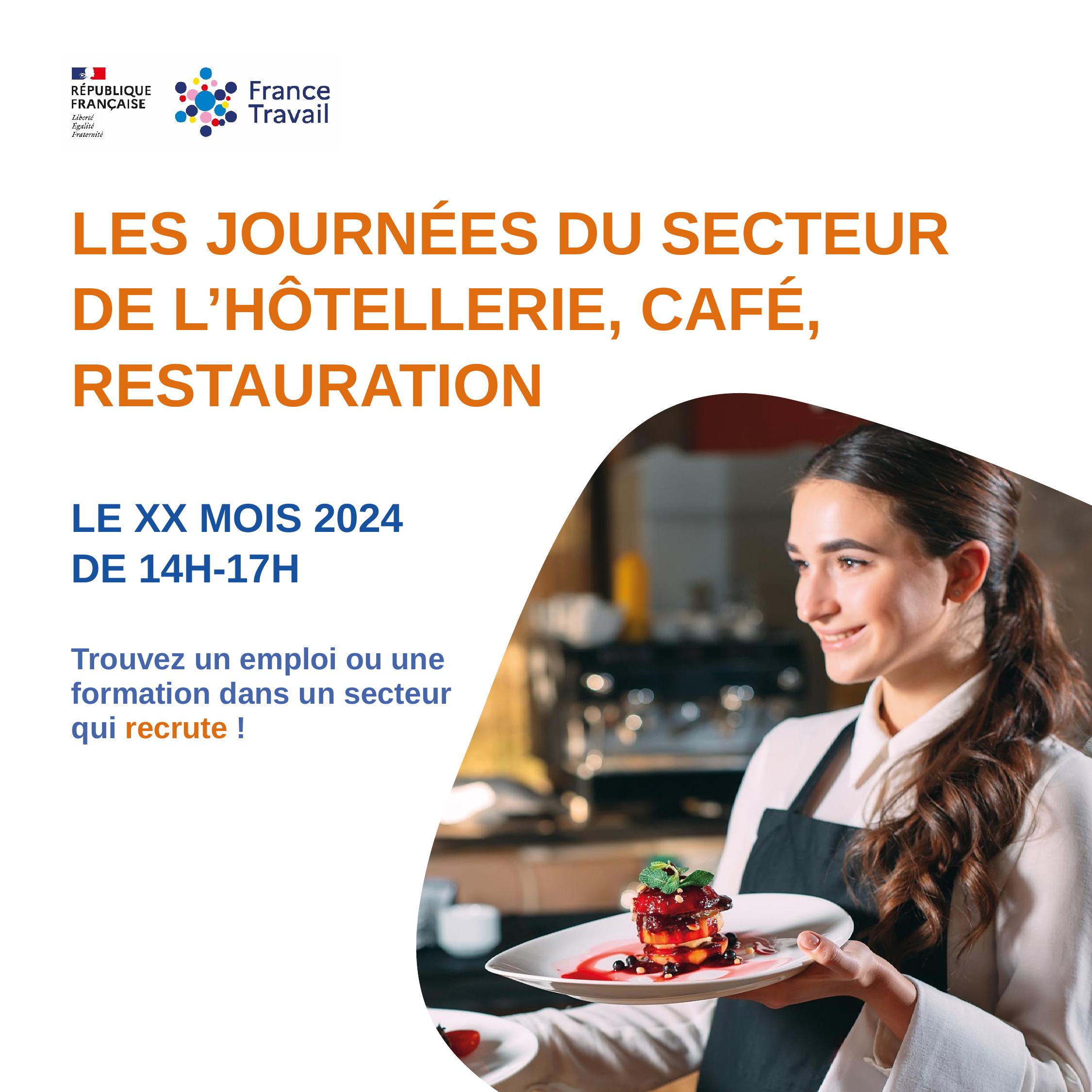

Les journées du secteur de l’hôtellerie, café, restauration

Le xx mois 2024
De 14h-17h
Trouvez un emploi ou une formation dans un secteur qui recrute !